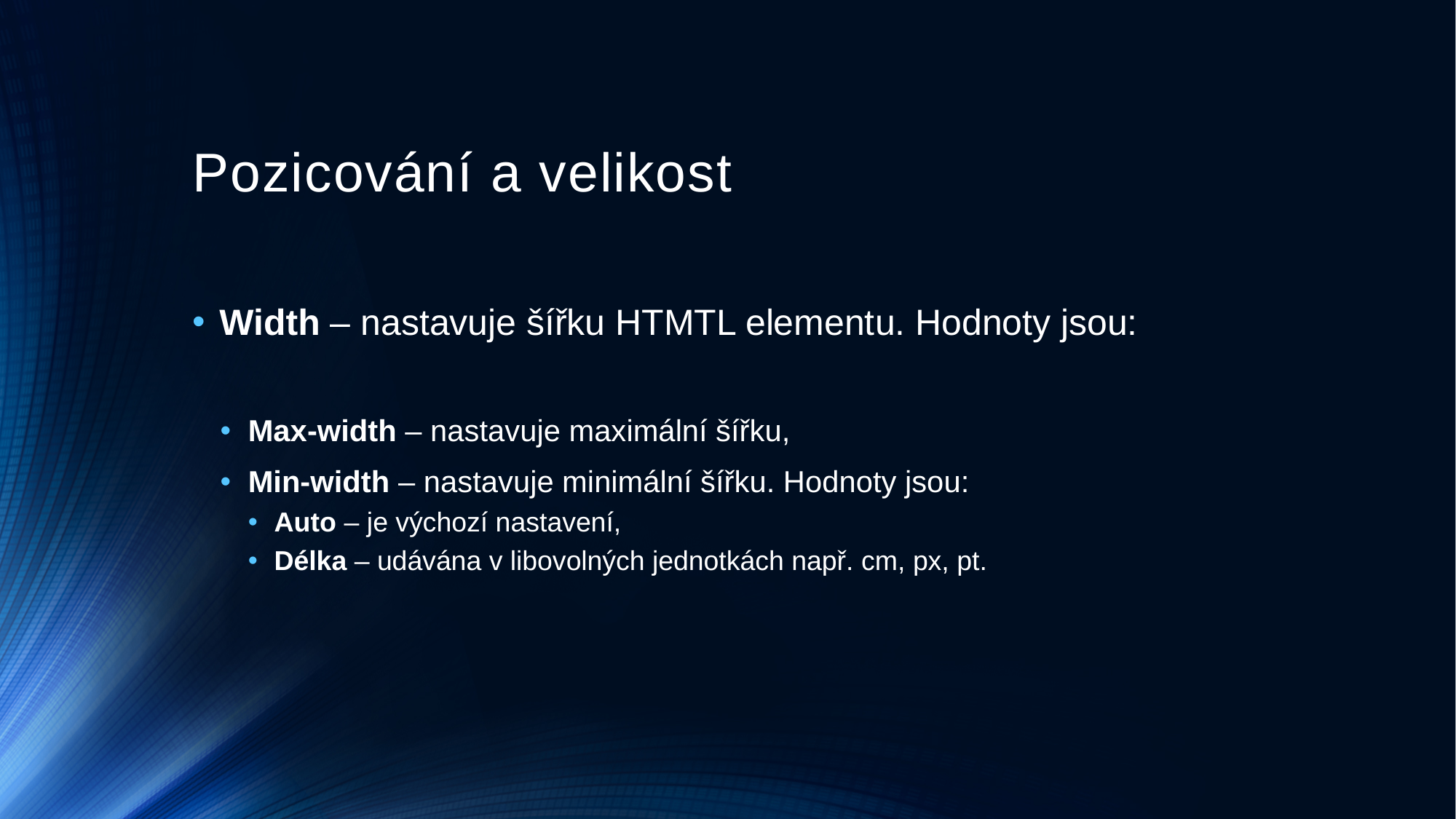

# Pozicování a velikost

Width – nastavuje šířku HTMTL elementu. Hodnoty jsou:

Max-width – nastavuje maximální šířku,
Min-width – nastavuje minimální šířku. Hodnoty jsou:
Auto – je výchozí nastavení,
Délka – udávána v libovolných jednotkách např. cm, px, pt.